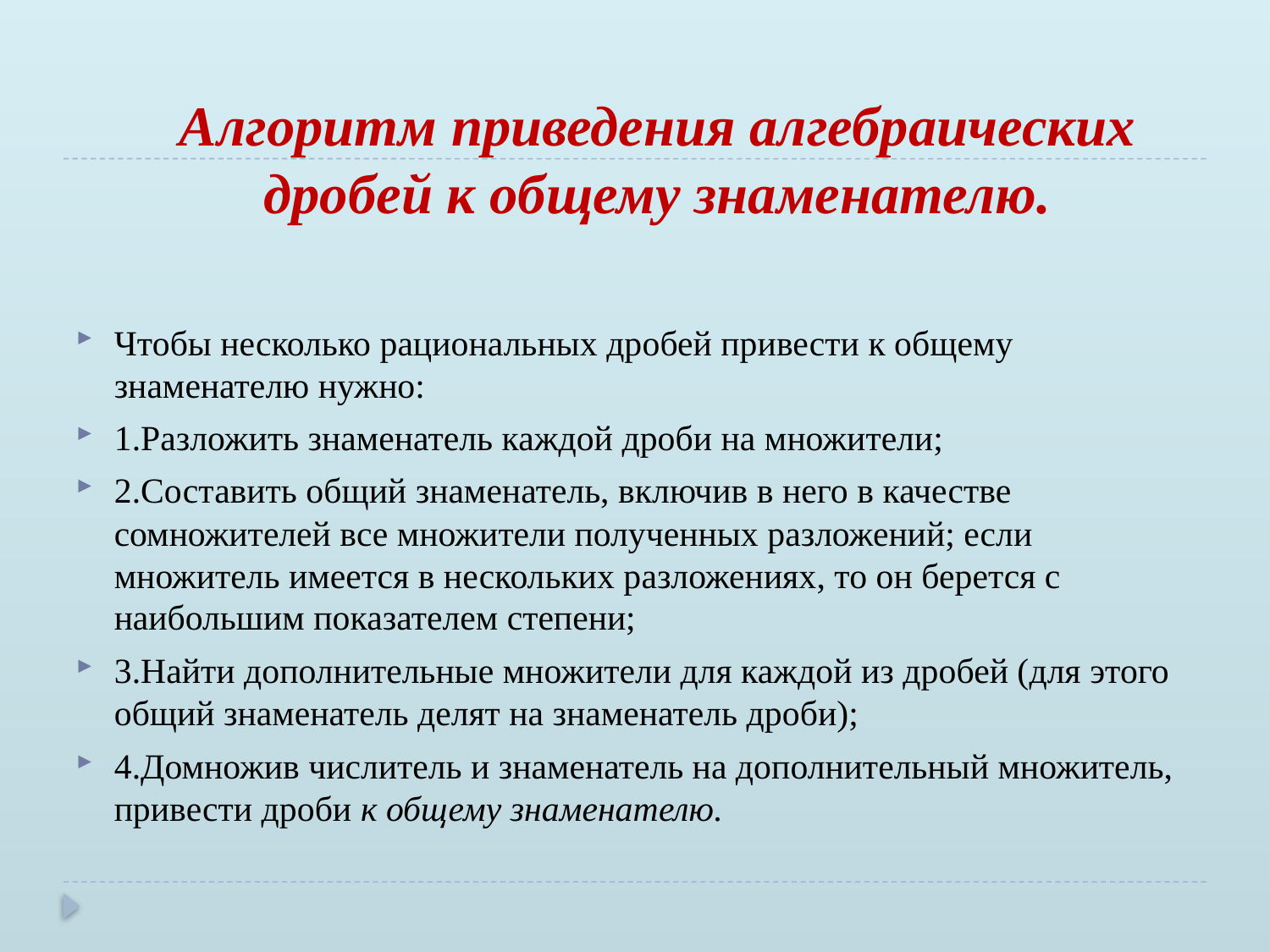

# Алгоритм приведения алгебраических дробей к общему знаменателю.
Чтобы несколько рациональных дробей привести к общему знаменателю нужно:
1.Разложить знаменатель каждой дроби на множители;
2.Составить общий знаменатель, включив в него в качестве сомножителей все множители полученных разложений; если множитель имеется в нескольких разложениях, то он берется с наибольшим показателем степени;
3.Найти дополнительные множители для каждой из дробей (для этого общий знаменатель делят на знаменатель дроби);
4.Домножив числитель и знаменатель на дополнительный множитель, привести дроби к общему знаменателю.